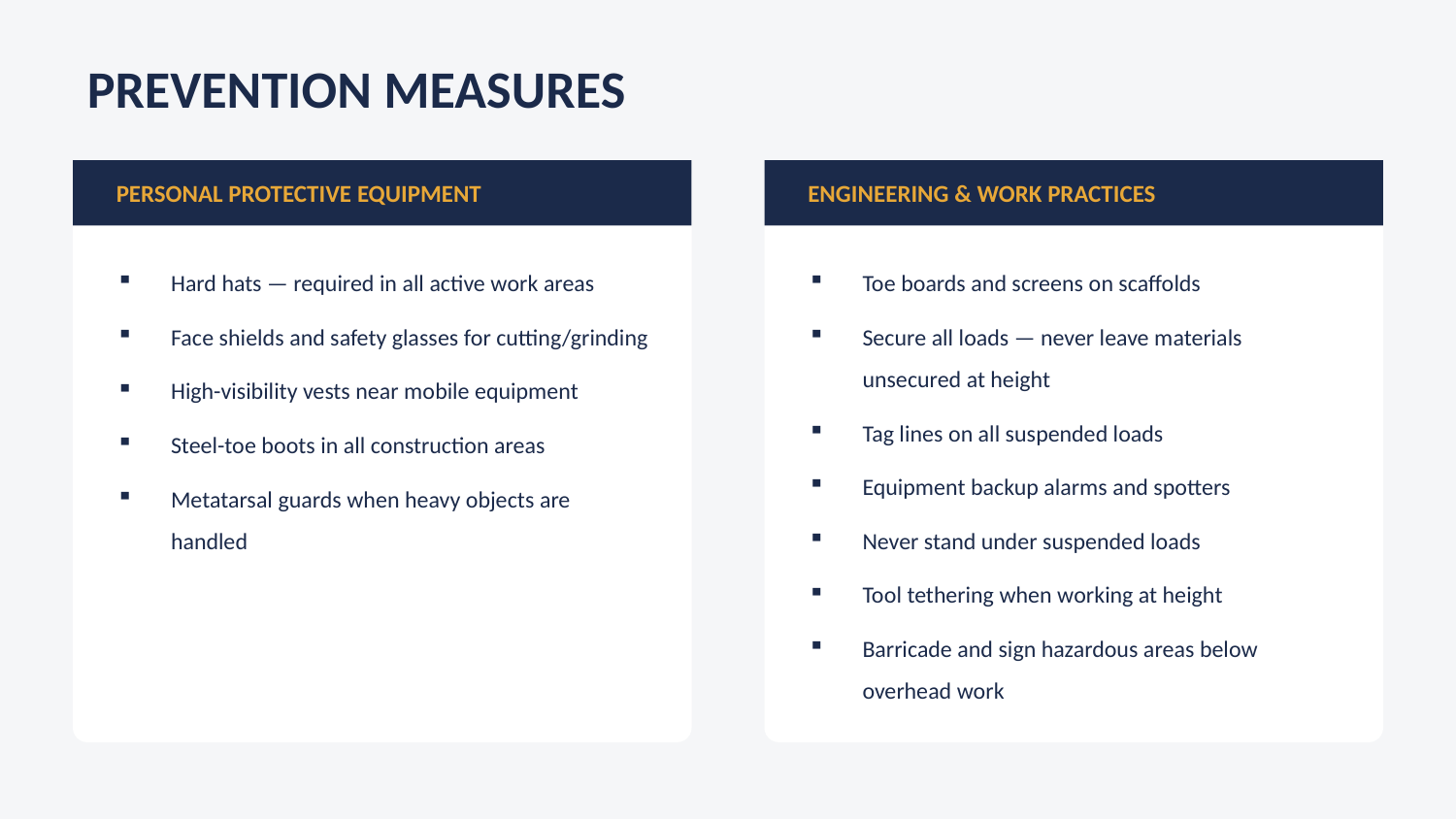

PREVENTION MEASURES

PERSONAL PROTECTIVE EQUIPMENT

ENGINEERING & WORK PRACTICES
Hard hats — required in all active work areas
Face shields and safety glasses for cutting/grinding
High-visibility vests near mobile equipment
Steel-toe boots in all construction areas
Metatarsal guards when heavy objects are handled
Toe boards and screens on scaffolds
Secure all loads — never leave materials unsecured at height
Tag lines on all suspended loads
Equipment backup alarms and spotters
Never stand under suspended loads
Tool tethering when working at height
Barricade and sign hazardous areas below overhead work